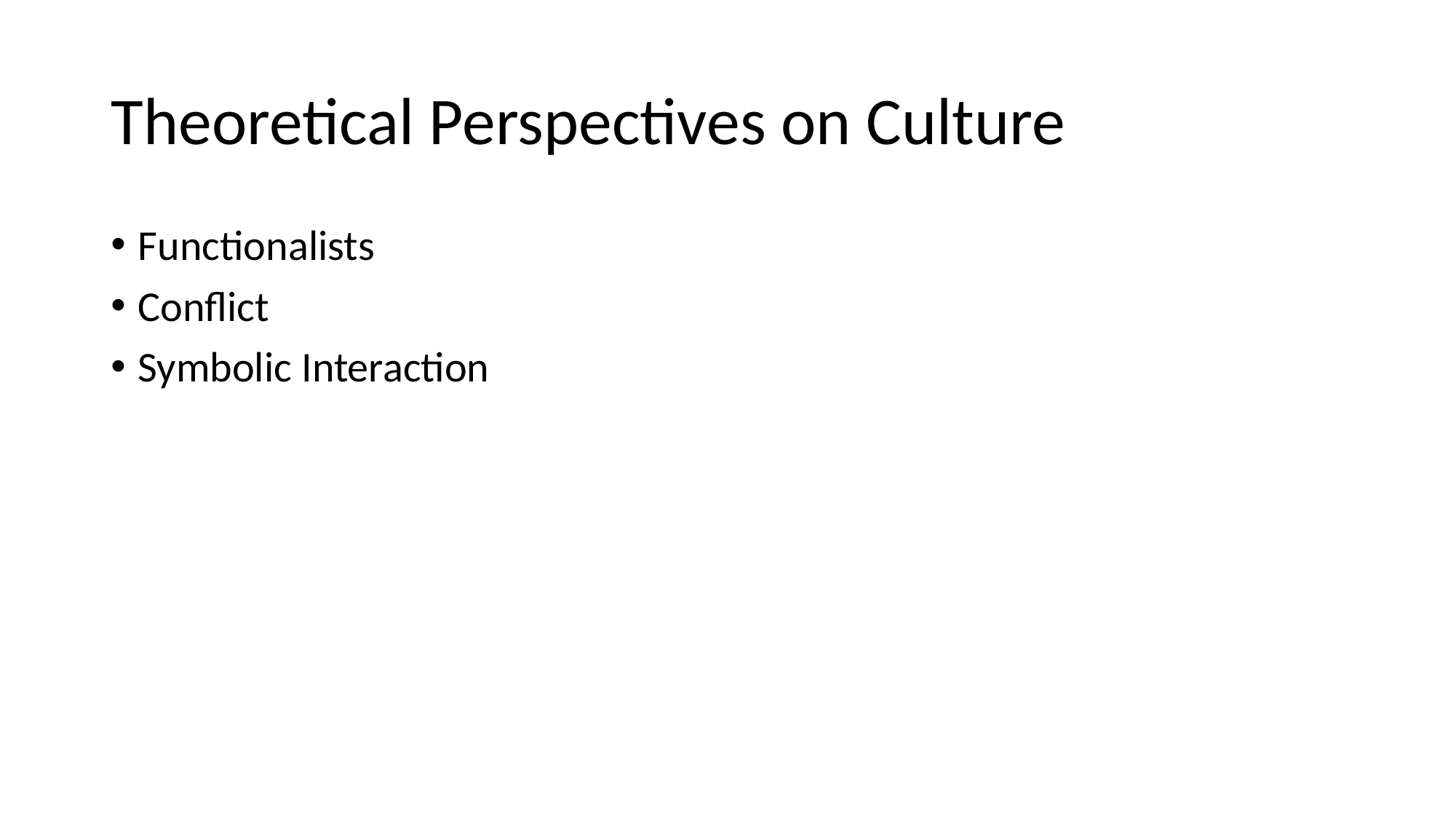

# Theoretical Perspectives on Culture
Functionalists
Conflict
Symbolic Interaction